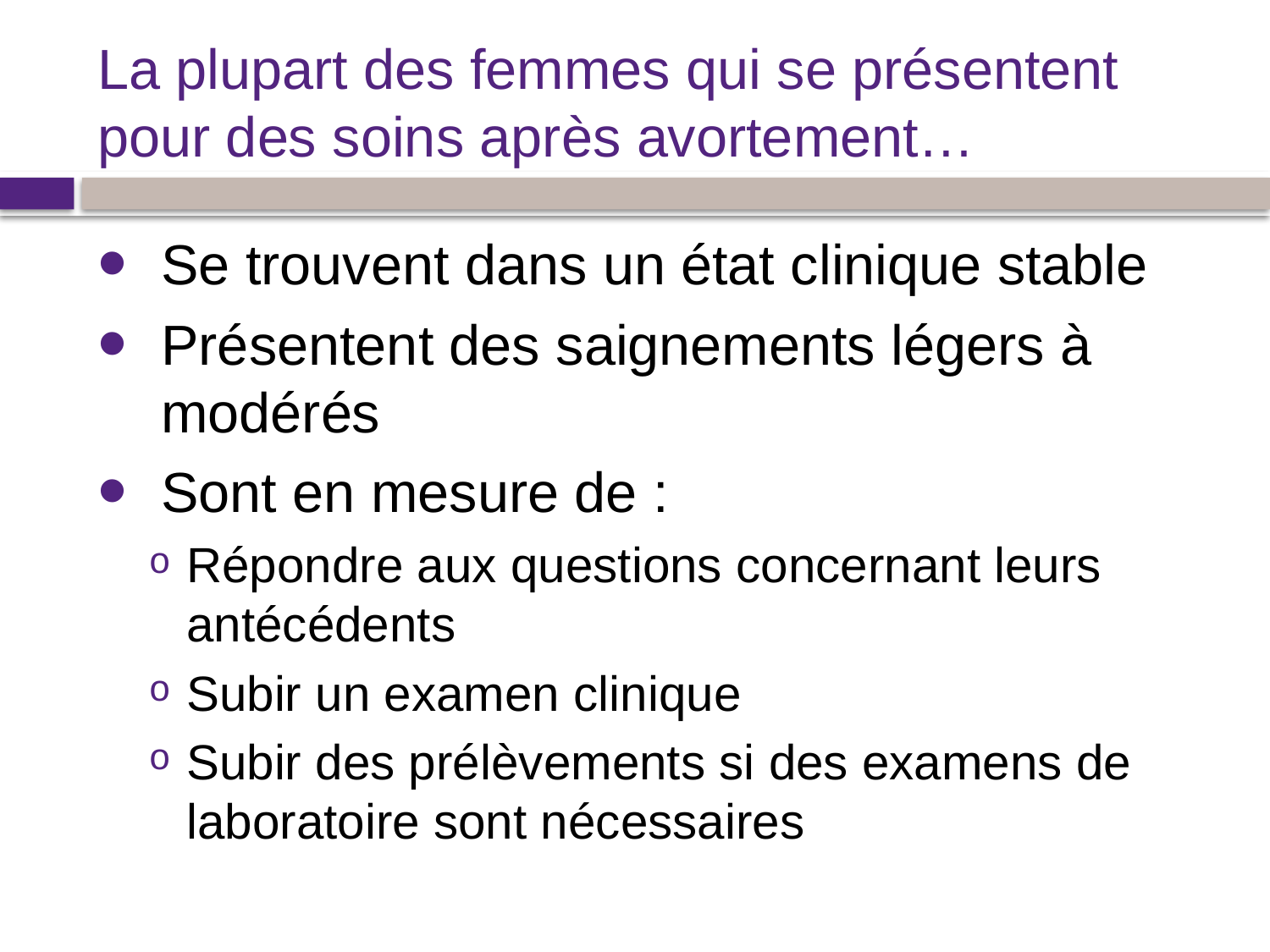

# La plupart des femmes qui se présentent pour des soins après avortement…
Se trouvent dans un état clinique stable
Présentent des saignements légers à modérés
Sont en mesure de :
Répondre aux questions concernant leurs antécédents
Subir un examen clinique
Subir des prélèvements si des examens de laboratoire sont nécessaires